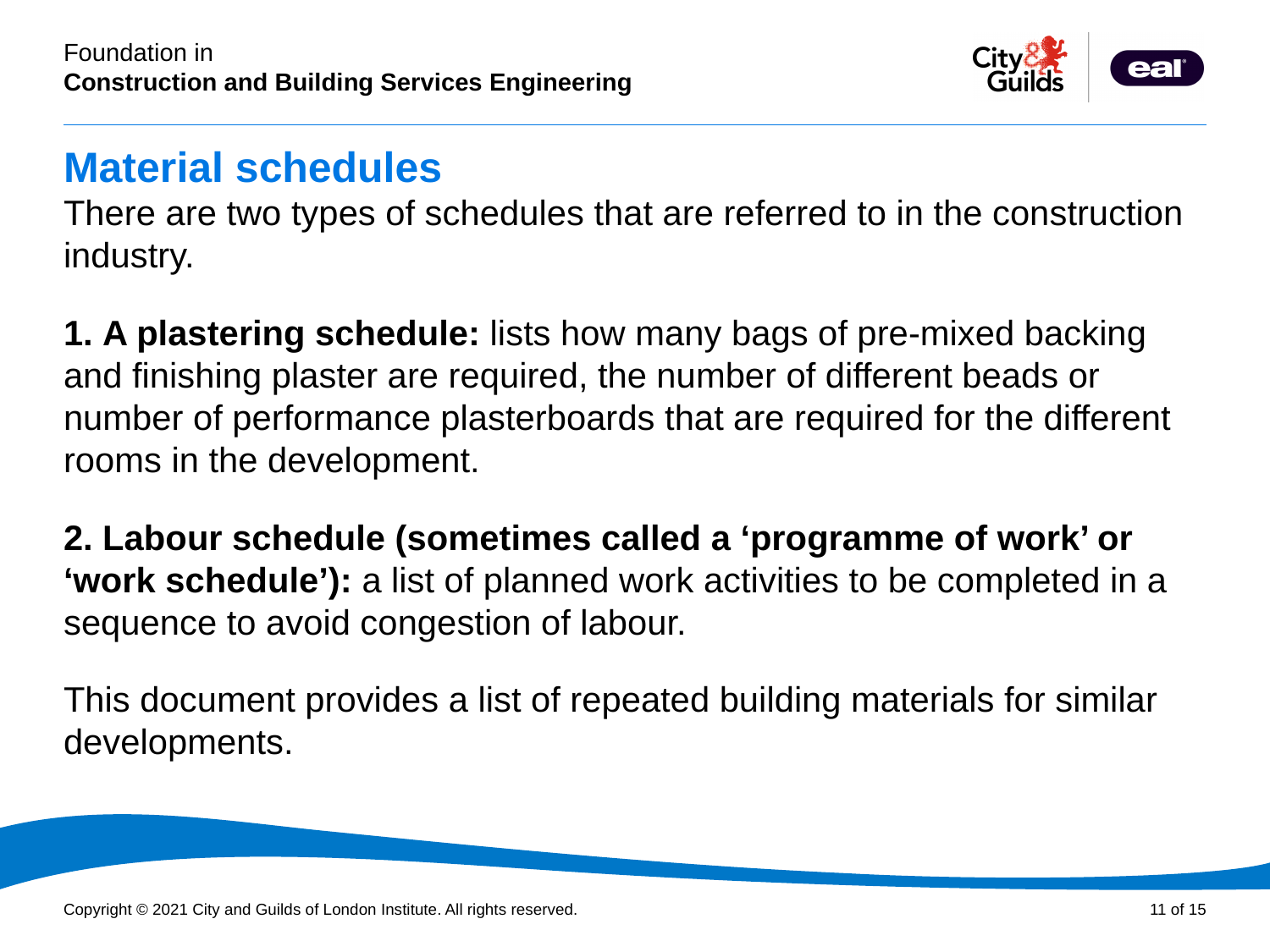

# Material schedules
There are two types of schedules that are referred to in the construction industry.
 A plastering schedule: lists how many bags of pre-mixed backing and finishing plaster are required, the number of different beads or number of performance plasterboards that are required for the different rooms in the development.
 Labour schedule (sometimes called a ‘programme of work’ or ‘work schedule’): a list of planned work activities to be completed in a sequence to avoid congestion of labour.
This document provides a list of repeated building materials for similar developments.